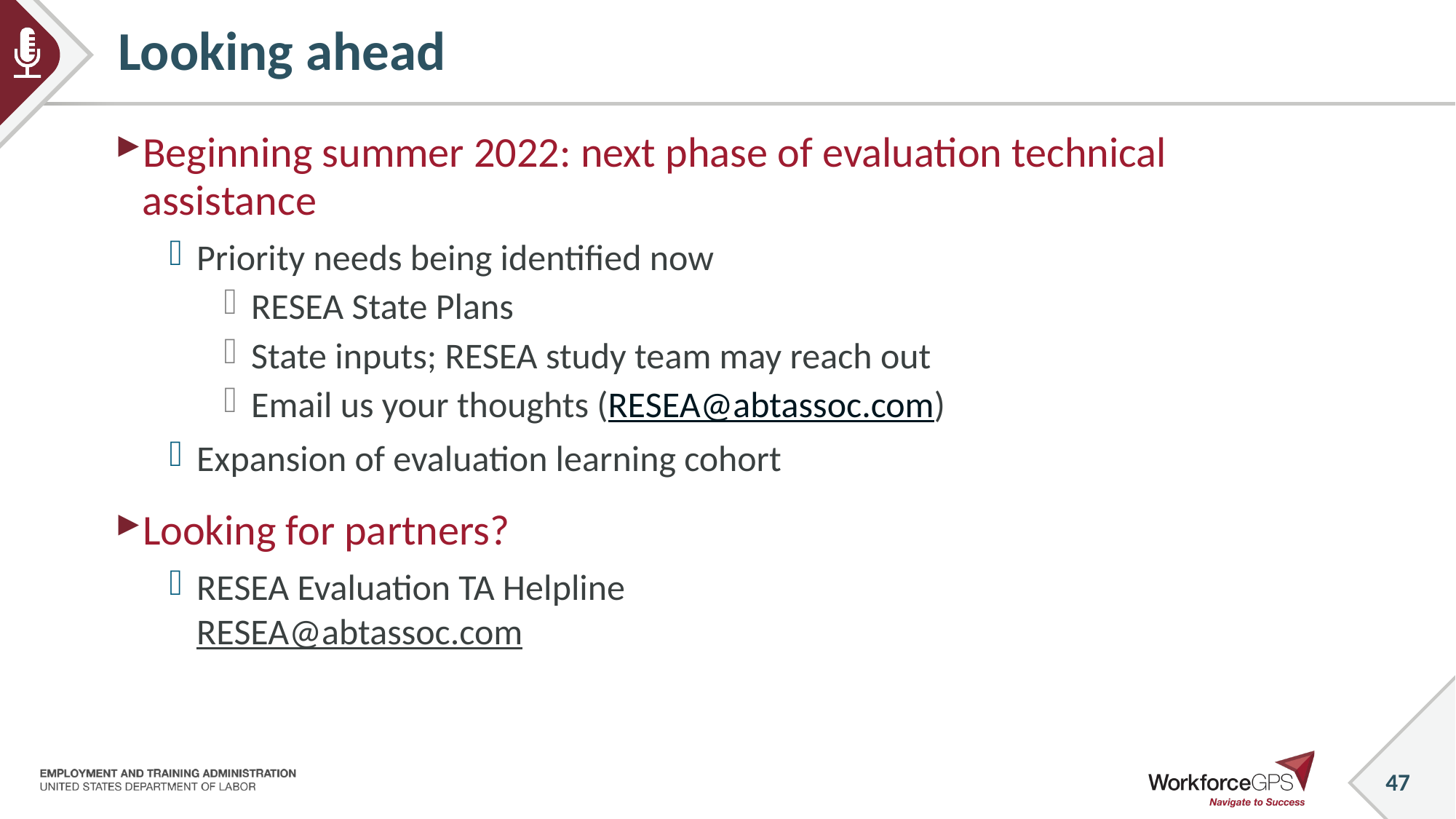

# Looking ahead
Beginning summer 2022: next phase of evaluation technical assistance
Priority needs being identified now
RESEA State Plans
State inputs; RESEA study team may reach out
Email us your thoughts (RESEA@abtassoc.com)
Expansion of evaluation learning cohort
Looking for partners?
RESEA Evaluation TA Helpline
RESEA@abtassoc.com
47